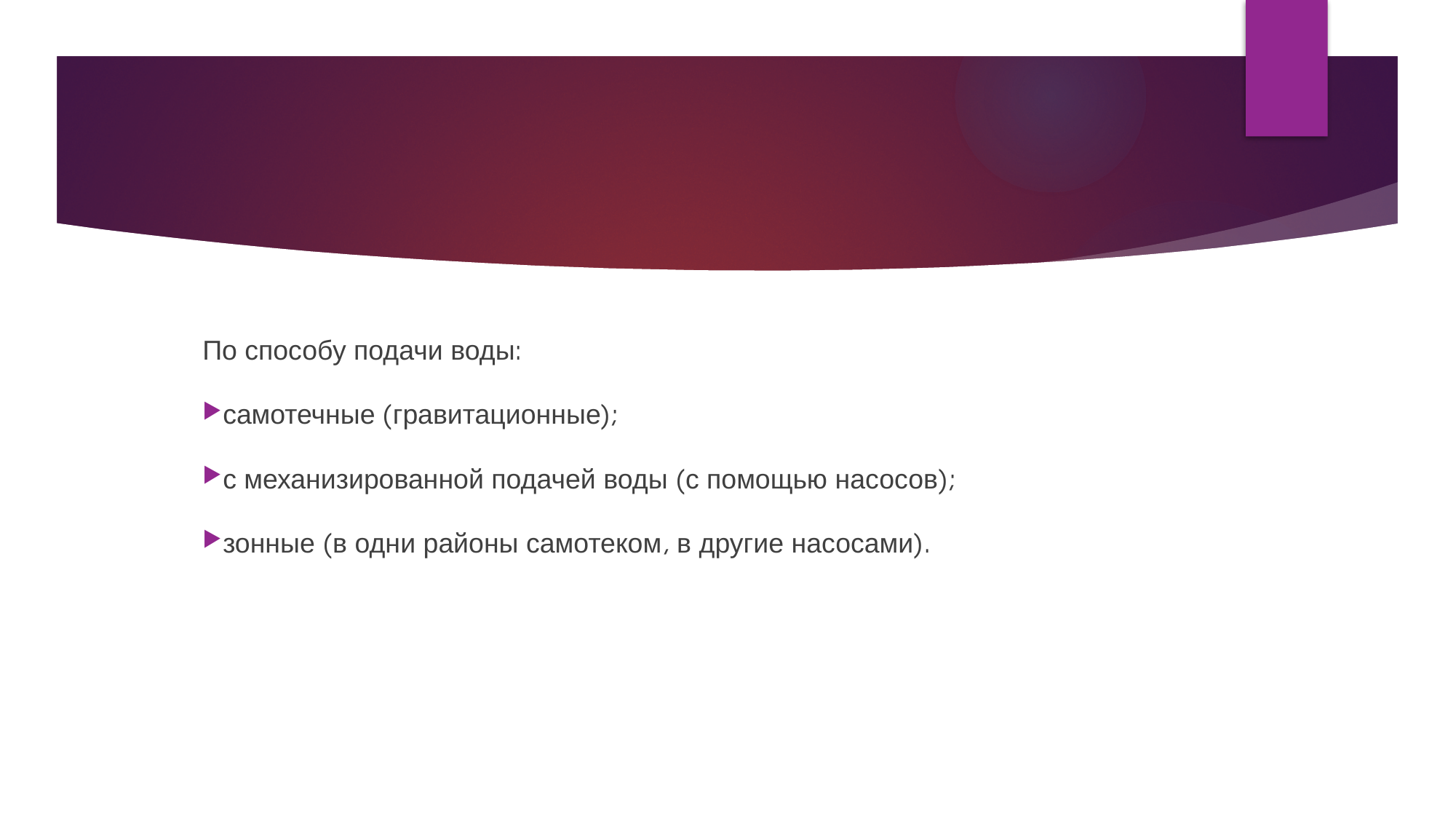

#
По способу подачи воды:
самотечные (гравитационные);
с механизированной подачей воды (с помощью насосов);
зонные (в одни районы самотеком, в другие насосами).